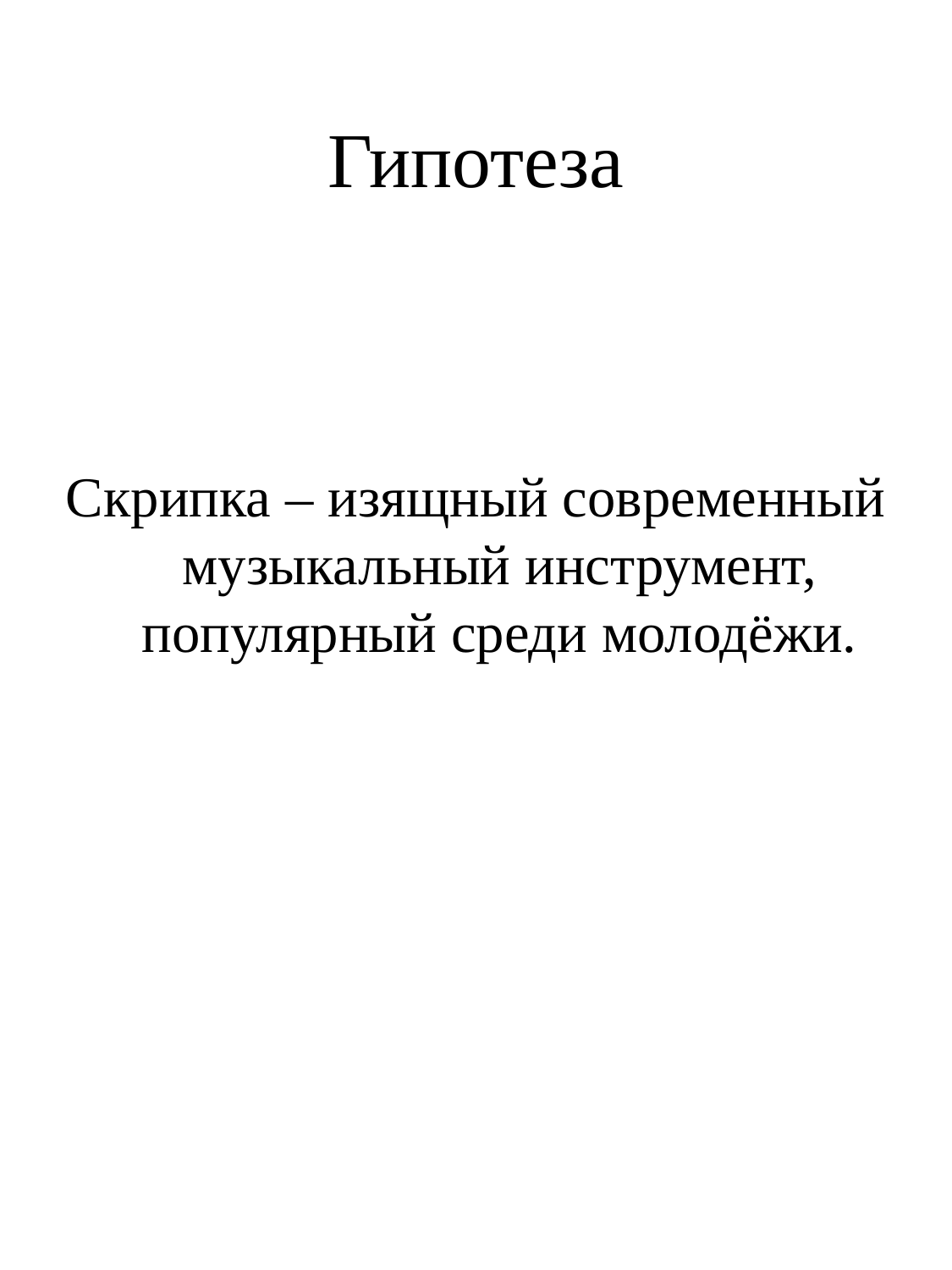

# Гипотеза

Скрипка – изящный современный музыкальный инструмент, популярный среди молодёжи.